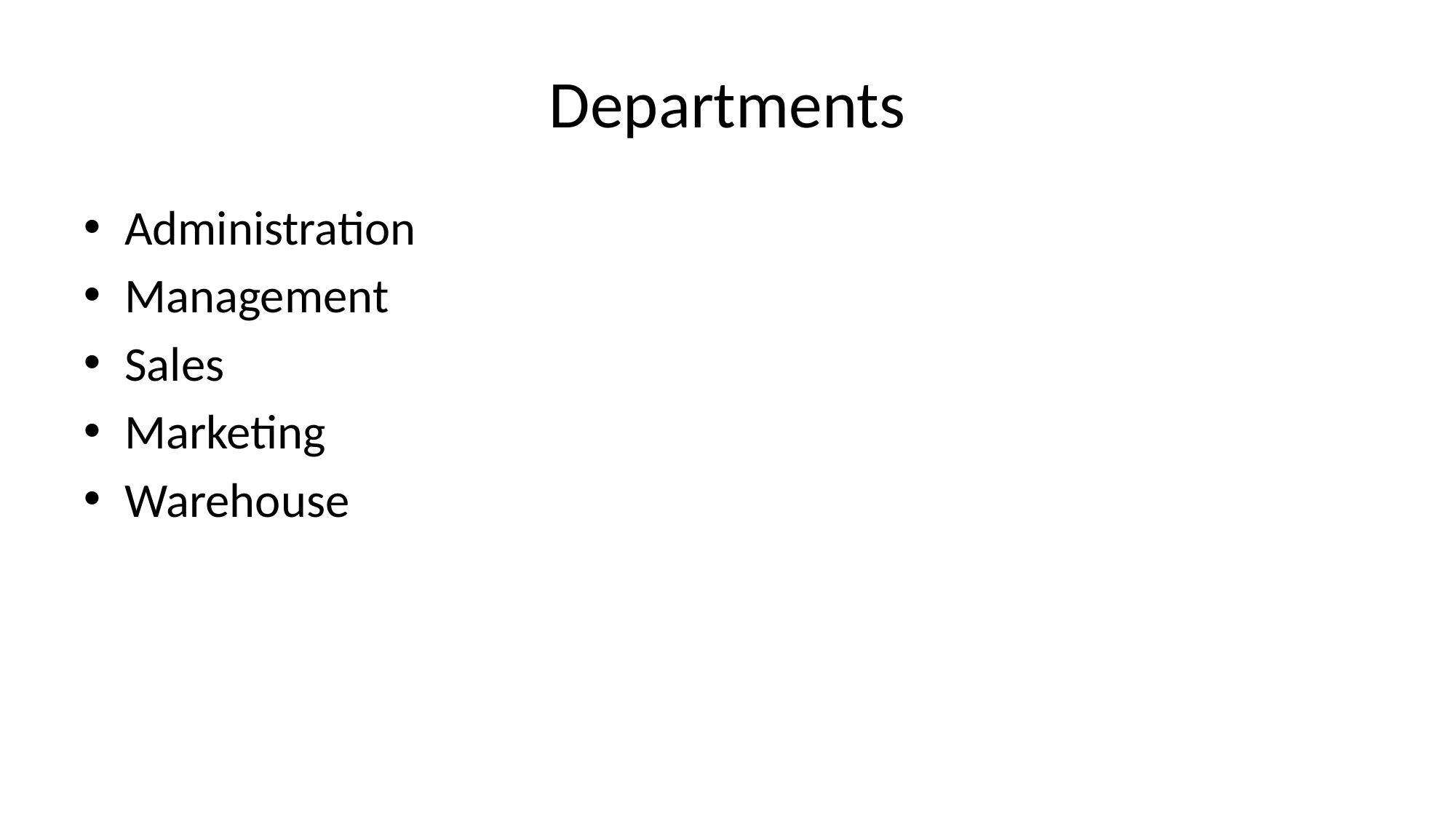

# Departments
Administration
Management
Sales
Marketing
Warehouse